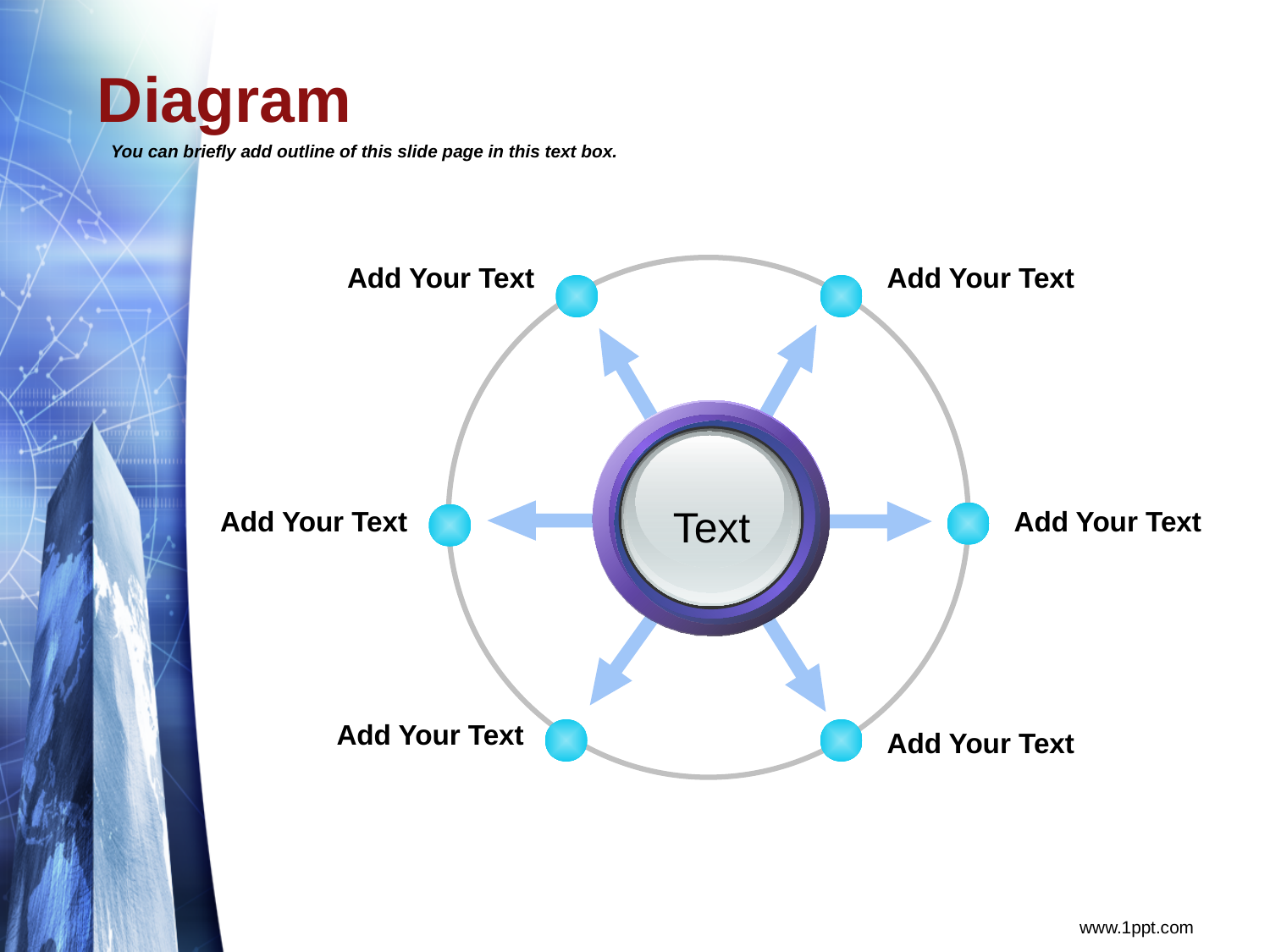

# Diagram
You can briefly add outline of this slide page in this text box.
Add Your Text
Add Your Text

Text
Add Your Text
Add Your Text

Add Your Text

Add Your Text
www.1ppt.com